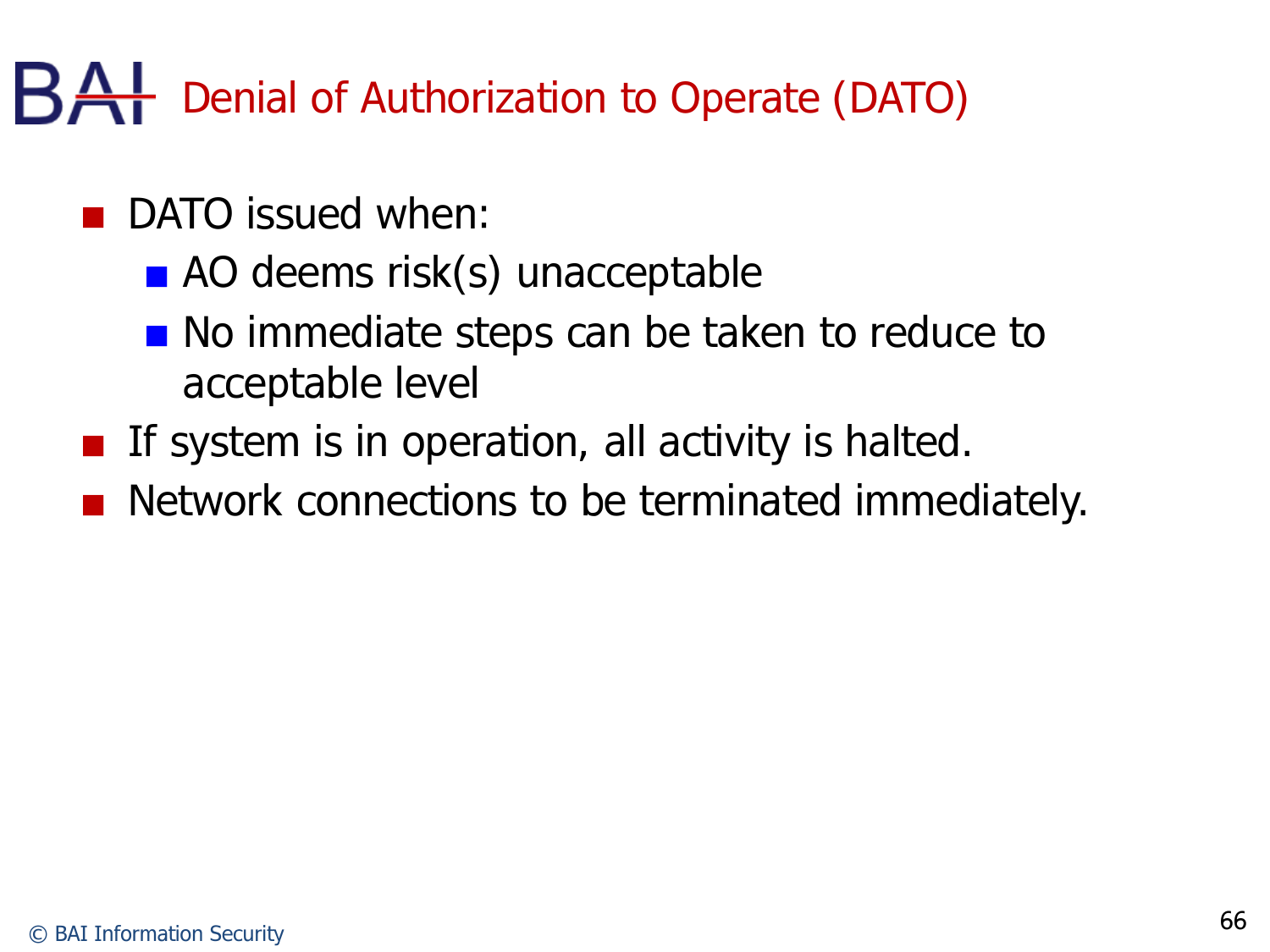

# Denial of Authorization to Operate (DATO)
DATO issued when:
AO deems risk(s) unacceptable
No immediate steps can be taken to reduce to acceptable level
If system is in operation, all activity is halted.
Network connections to be terminated immediately.